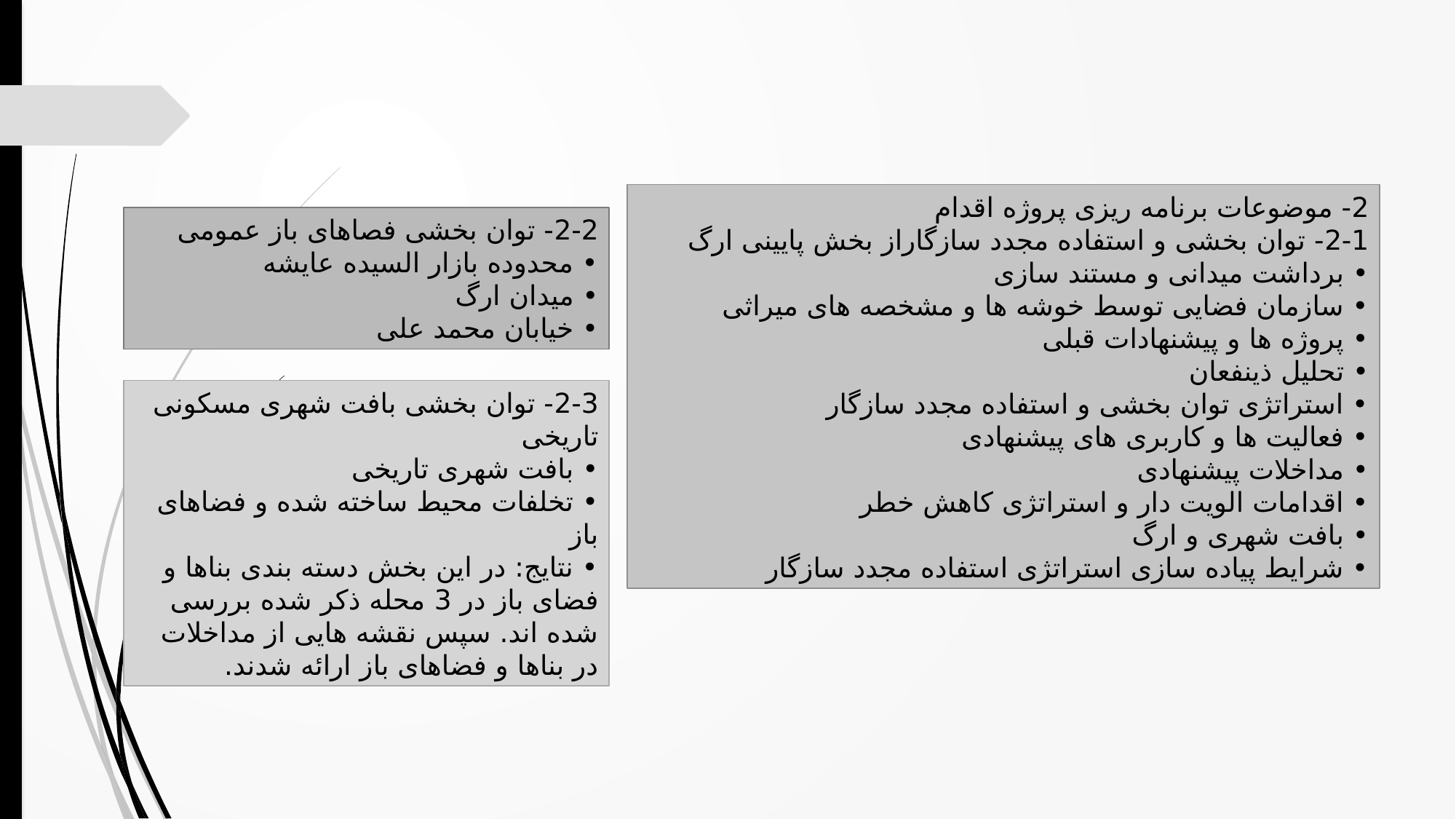

2- موضوعات برنامه ریزی پروژه اقدام
2-1- توان بخشی و استفاده مجدد سازگاراز بخش پایینی ارگ
• برداشت میدانی و مستند سازی
• سازمان فضایی توسط خوشه ها و مشخصه های میراثی
• پروژه ها و پیشنهادات قبلی
• تحلیل ذینفعان
• استراتژی توان بخشی و استفاده مجدد سازگار
• فعالیت ها و کاربری های پیشنهادی
• مداخلات پیشنهادی
• اقدامات الویت دار و استراتژی کاهش خطر
• بافت شهری و ارگ
• شرایط پیاده سازی استراتژی استفاده مجدد سازگار
2-2- توان بخشی فصاهای باز عمومی
• محدوده بازار السیده عایشه
• میدان ارگ
• خیابان محمد علی
2-3- توان بخشی بافت شهری مسکونی تاریخی
• بافت شهری تاریخی
• تخلفات محیط ساخته شده و فضاهای باز
• نتایج: در این بخش دسته بندی بناها و فضای باز در 3 محله ذکر شده بررسی شده اند. سپس نقشه هایی از مداخلات در بناها و فضاهای باز ارائه شدند.